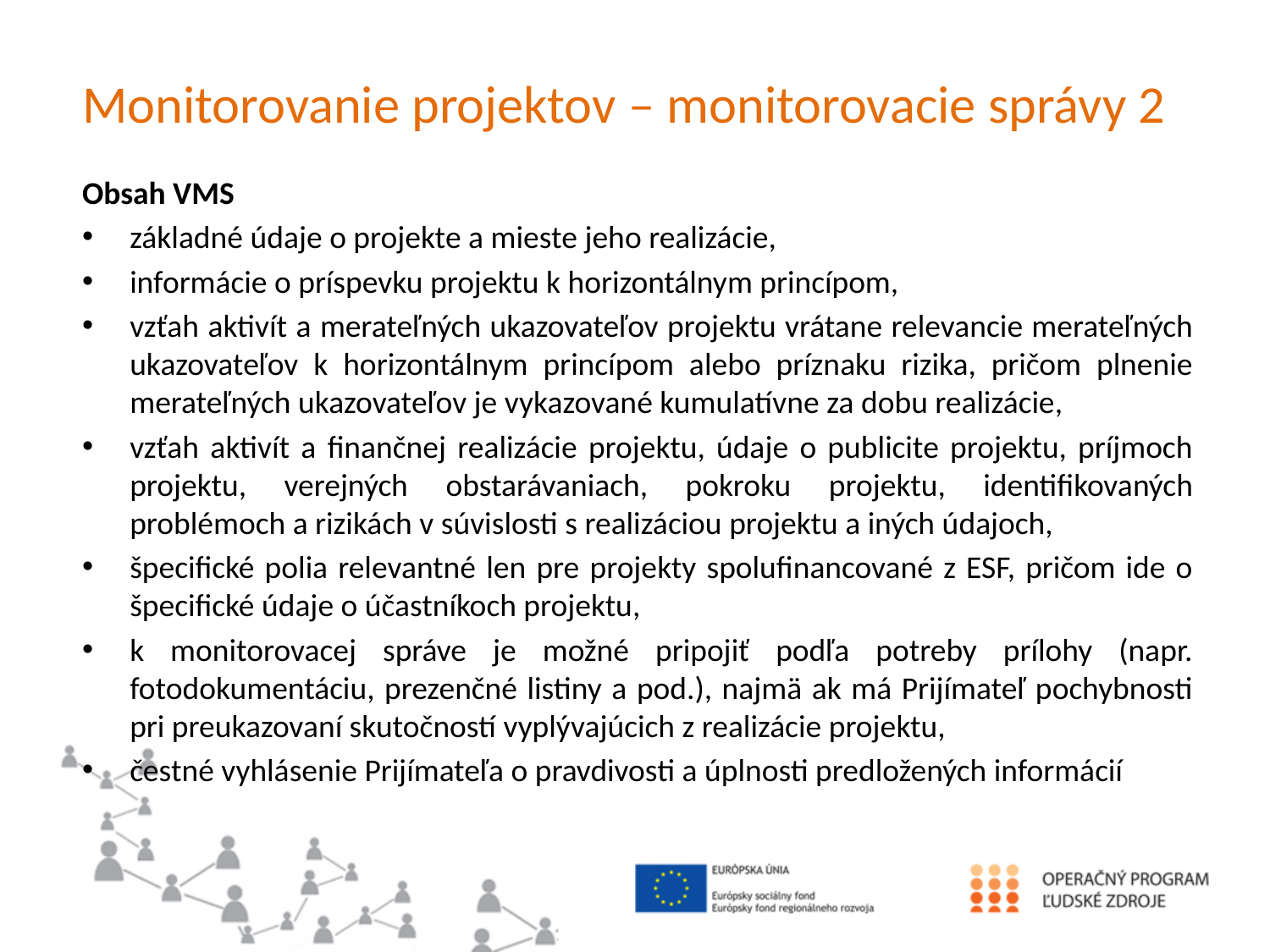

# Monitorovanie projektov – monitorovacie správy 2
Obsah VMS
základné údaje o projekte a mieste jeho realizácie,
informácie o príspevku projektu k horizontálnym princípom,
vzťah aktivít a merateľných ukazovateľov projektu vrátane relevancie merateľných ukazovateľov k horizontálnym princípom alebo príznaku rizika, pričom plnenie merateľných ukazovateľov je vykazované kumulatívne za dobu realizácie,
vzťah aktivít a finančnej realizácie projektu, údaje o publicite projektu, príjmoch projektu, verejných obstarávaniach, pokroku projektu, identifikovaných problémoch a rizikách v súvislosti s realizáciou projektu a iných údajoch,
špecifické polia relevantné len pre projekty spolufinancované z ESF, pričom ide o špecifické údaje o účastníkoch projektu,
k monitorovacej správe je možné pripojiť podľa potreby prílohy (napr. fotodokumentáciu, prezenčné listiny a pod.), najmä ak má Prijímateľ pochybnosti pri preukazovaní skutočností vyplývajúcich z realizácie projektu,
čestné vyhlásenie Prijímateľa o pravdivosti a úplnosti predložených informácií